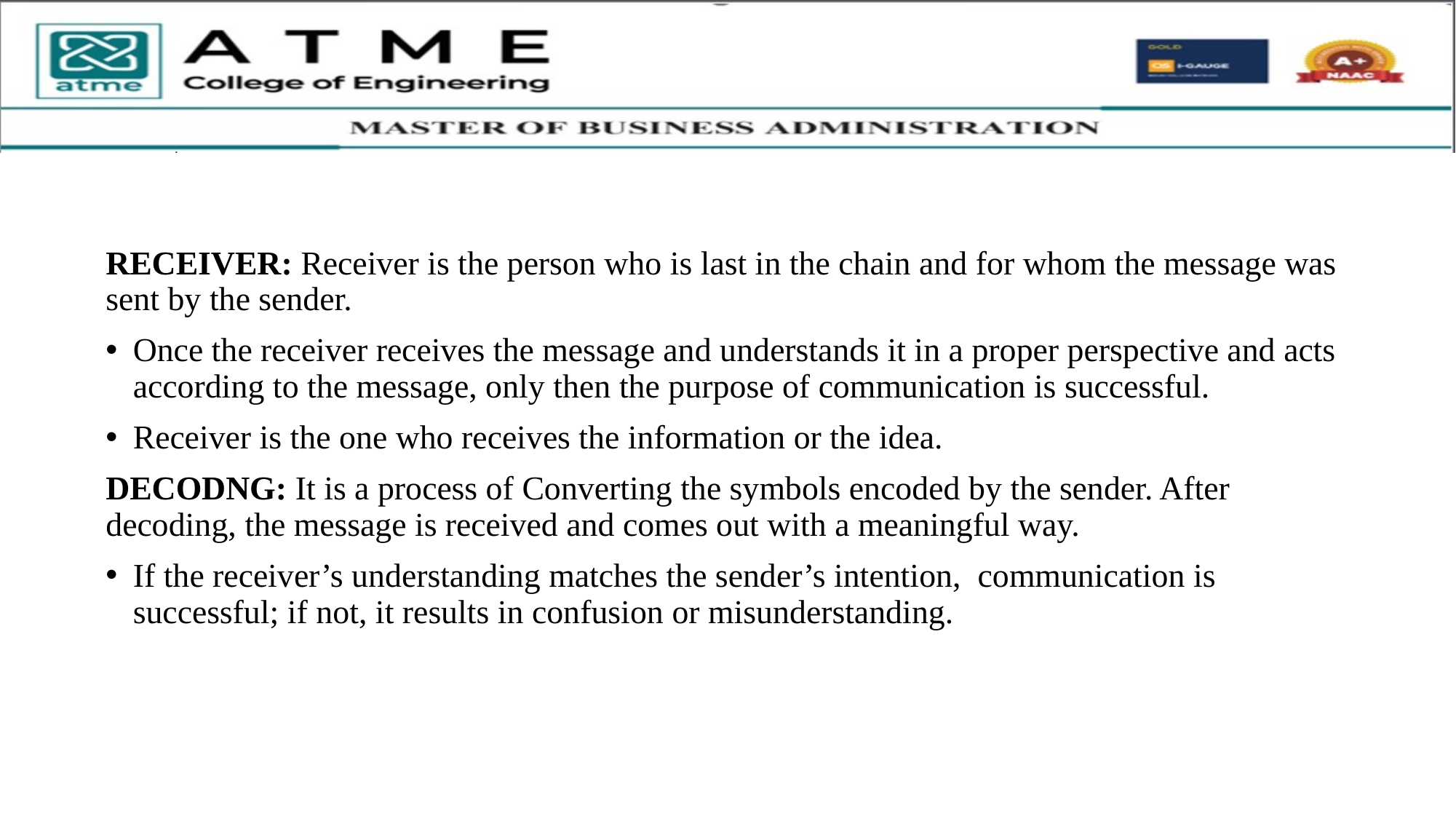

RECEIVER: Receiver is the person who is last in the chain and for whom the message was sent by the sender.
Once the receiver receives the message and understands it in a proper perspective and acts according to the message, only then the purpose of communication is successful.
Receiver is the one who receives the information or the idea.
DECODNG: It is a process of Converting the symbols encoded by the sender. After decoding, the message is received and comes out with a meaningful way.
If the receiver’s understanding matches the sender’s intention,  communication is successful; if not, it results in confusion or misunderstanding.